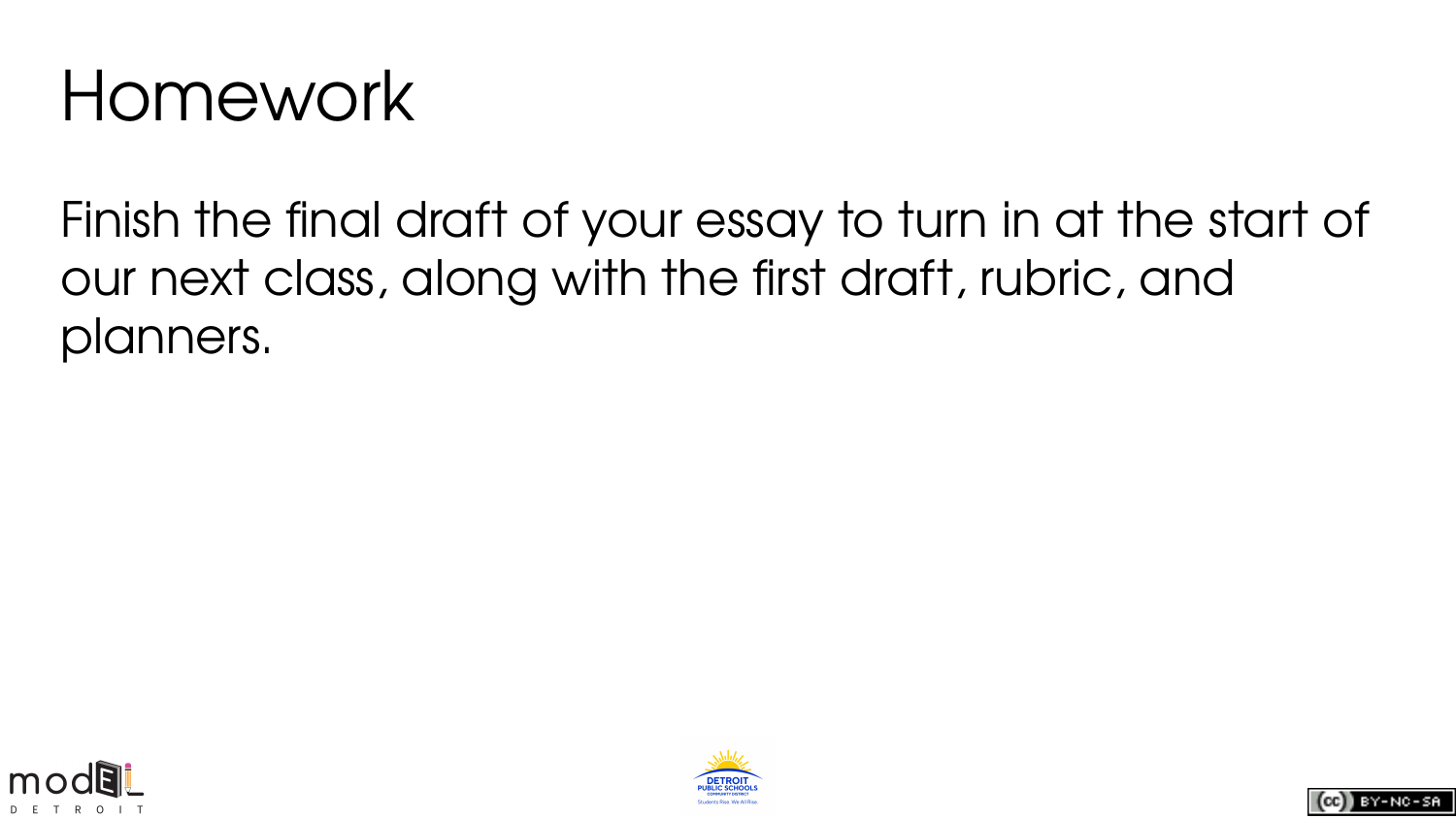

# Homework
Finish the final draft of your essay to turn in at the start of our next class, along with the first draft, rubric, and planners.